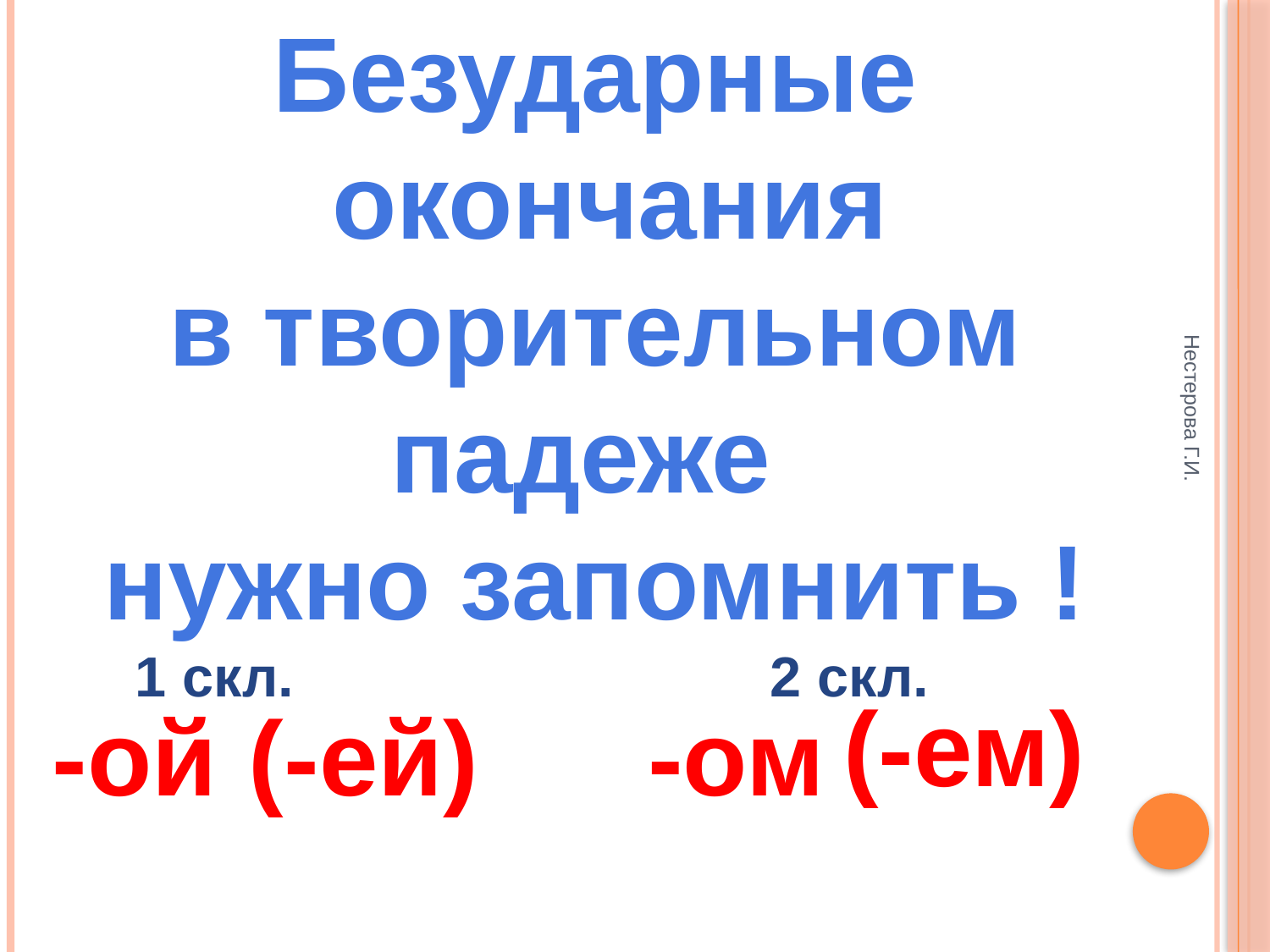

Безударные
 окончания
в творительном падеже
нужно запомнить !
Нестерова Г.И.
1 скл.
2 скл.
(-ем)
-ой
 (-ей)
-ом